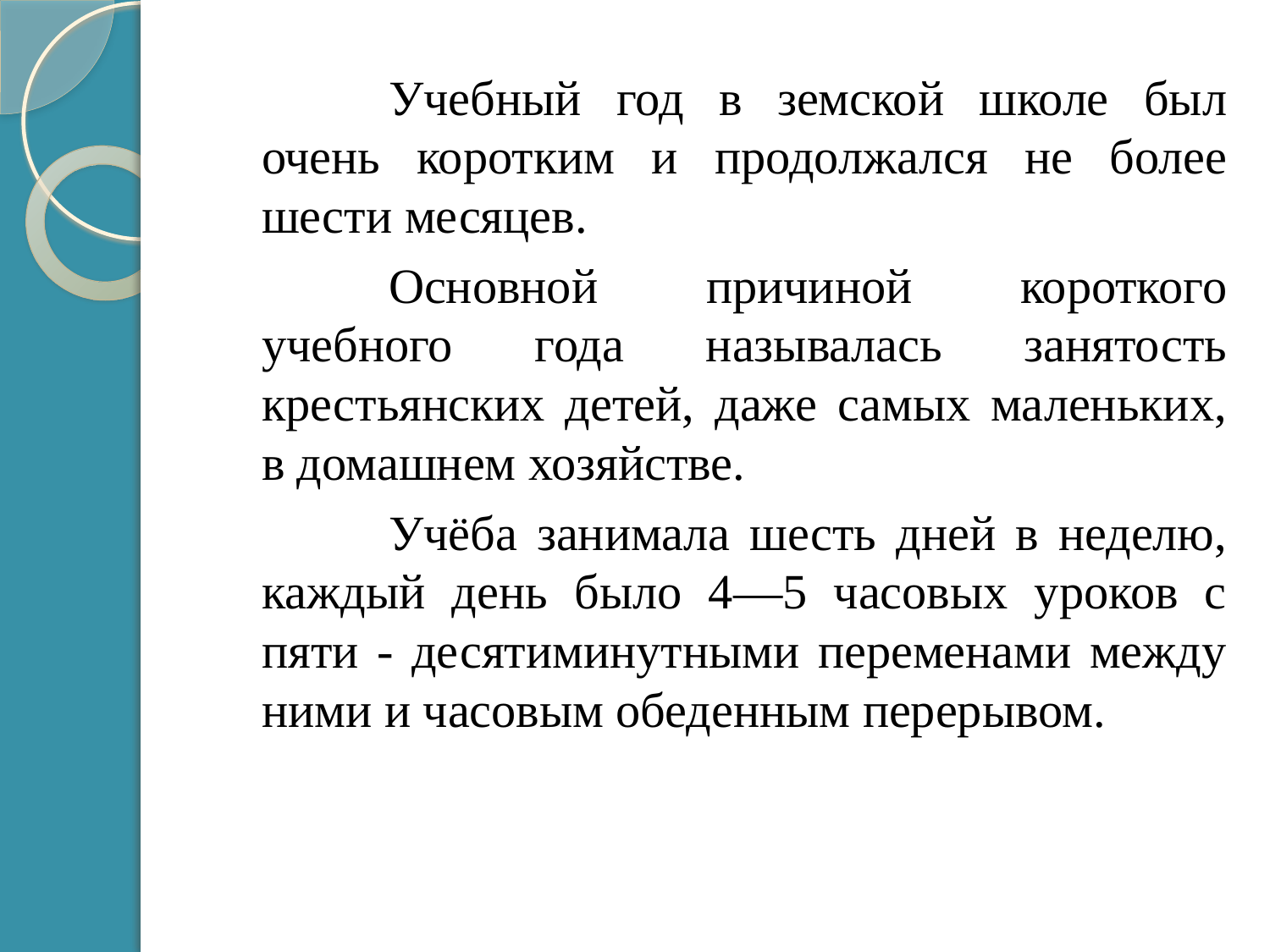

Учебный год в земской школе был очень коротким и продолжался не более шести месяцев.
		Основной причиной короткого учебного года называлась занятость крестьянских детей, даже самых маленьких, в домашнем хозяйстве.
		Учёба занимала шесть дней в неделю, каждый день было 4—5 часовых уроков с пяти - десятиминутными переменами между ними и часовым обеденным перерывом.